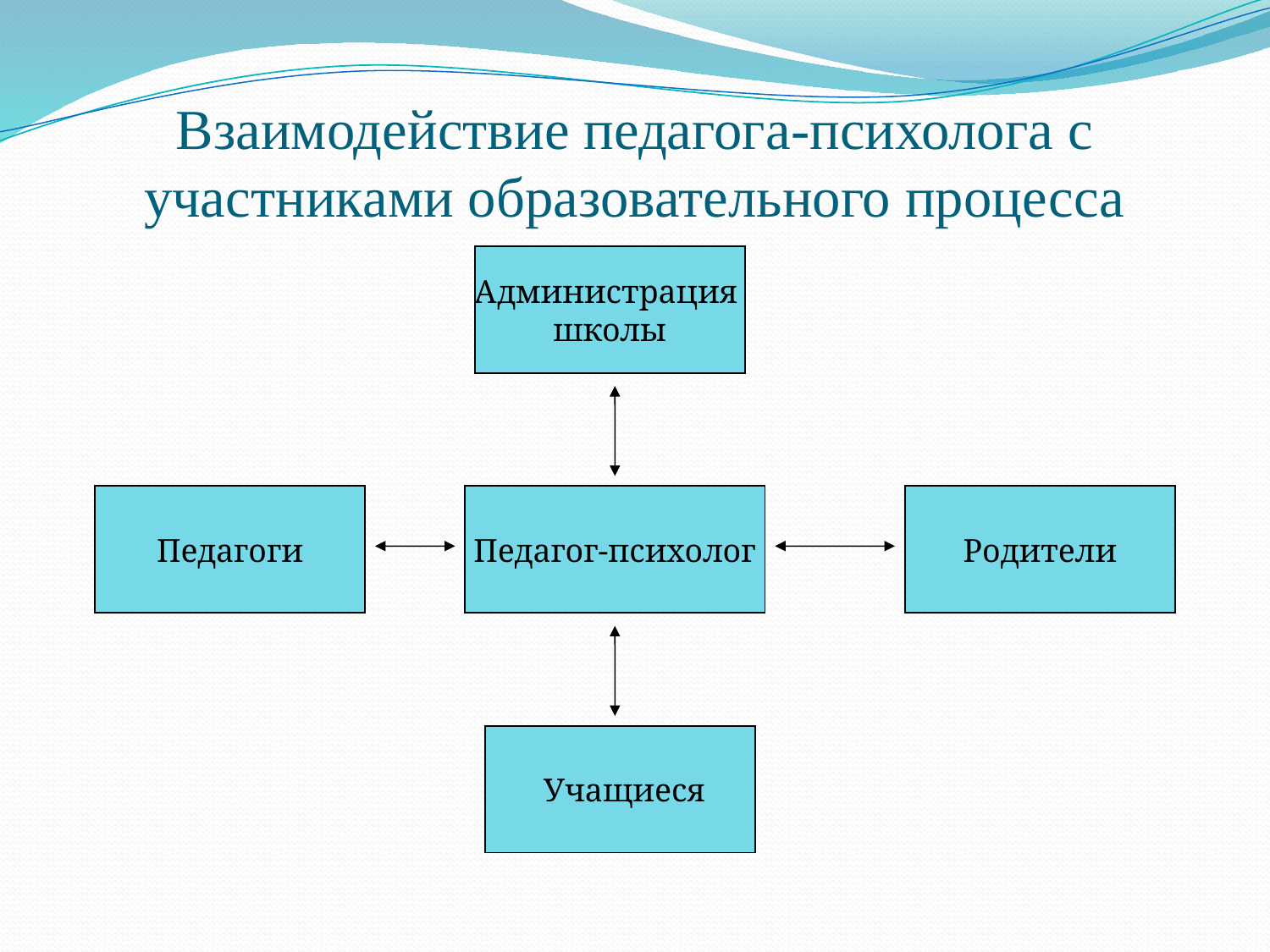

# Взаимодействие педагога-психолога с участниками образовательного процесса
Администрация
школы

Педагоги
Педагог-психолог
Родители

 Учащиеся